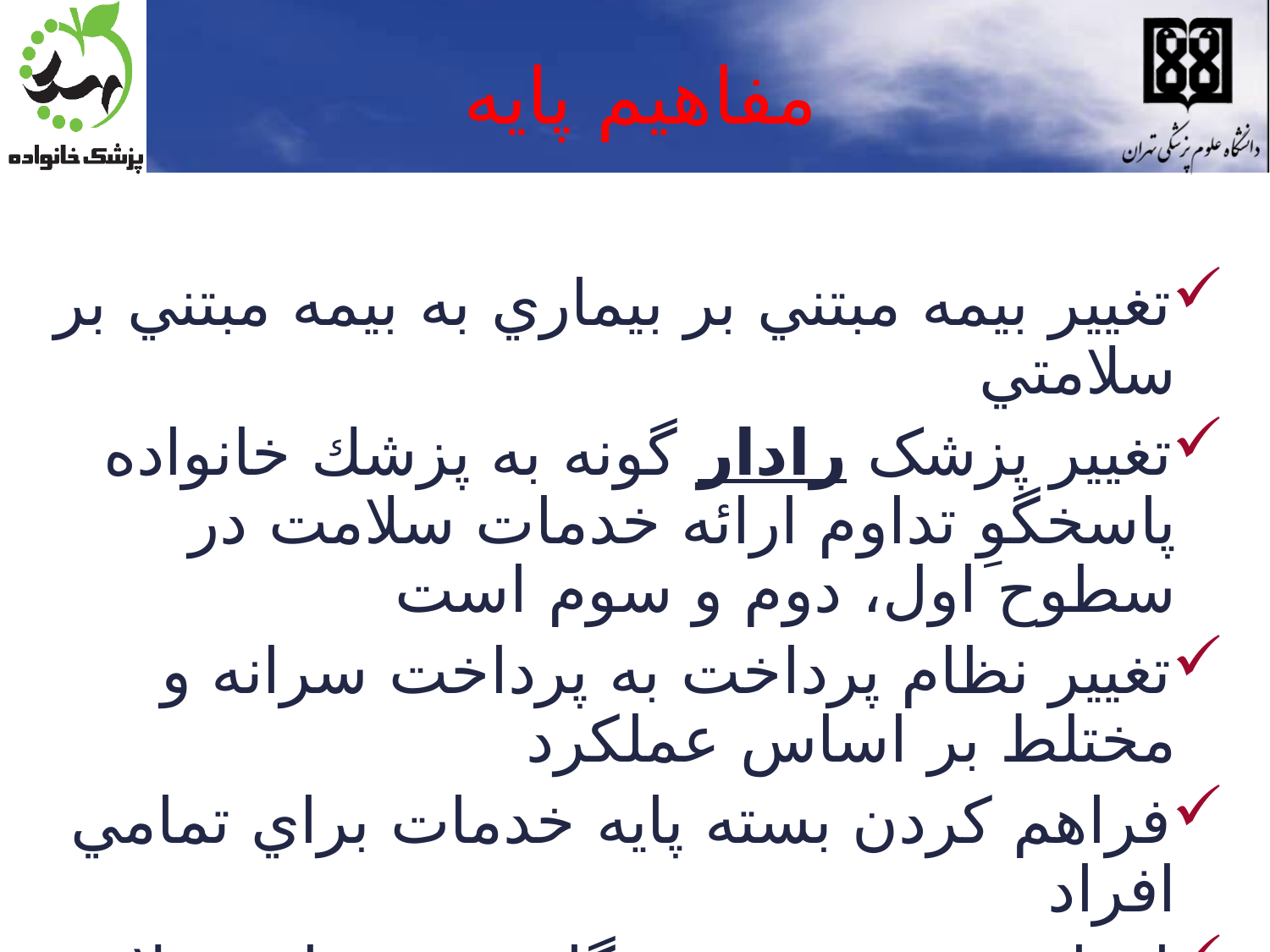

# مفاهيم پايه
تغيير بيمه مبتني بر بيماري به بيمه مبتني بر سلامتي
تغییر پزشک رادار گونه به پزشك خانواده پاسخگوِ تداوم ارائه خدمات سلامت در سطوح اول، دوم و سوم است
تغيير نظام پرداخت به پرداخت سرانه و مختلط بر اساس عملكرد
فراهم كردن بسته پايه خدمات براي تمامي افراد
افزايش دسترسي همگان به خدمات سلامت
منطقي كردن بهره مندي از خدمات تخصصي سرپايي
منطقي كردن هزينه هاي خدمات پارا كلينيك